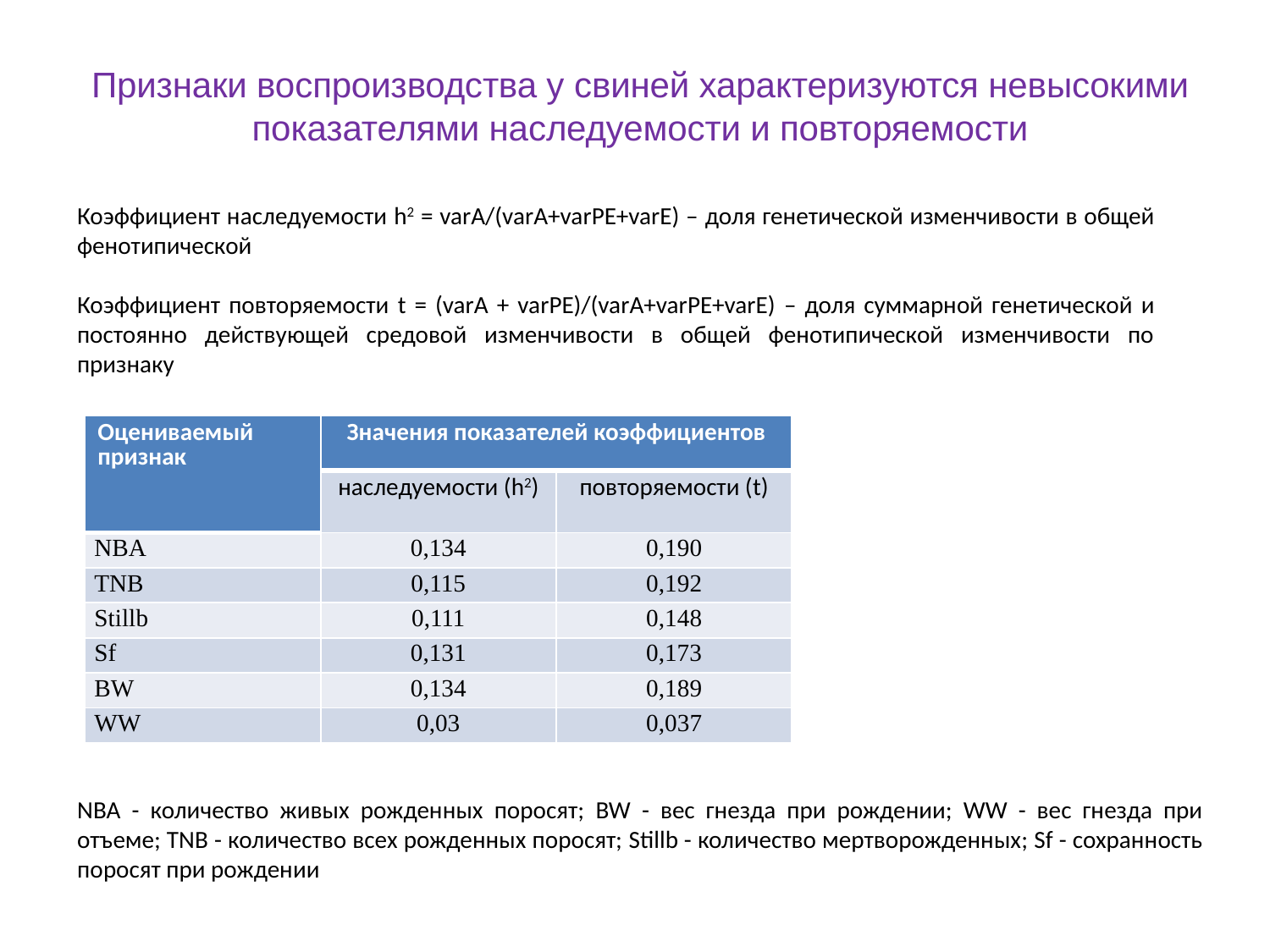

Признаки воспроизводства у свиней характеризуются невысокими показателями наследуемости и повторяемости
Коэффициент наследуемости h2 = varA/(varA+varPE+varE) – доля генетической изменчивости в общей фенотипической

Коэффициент повторяемости t = (varA + varPE)/(varA+varPE+varE) – доля суммарной генетической и постоянно действующей средовой изменчивости в общей фенотипической изменчивости по признаку

| Оцениваемый признак | Значения показателей коэффициентов |  |
| --- | --- | --- |
|  | наследуемости (h2) | повторяемости (t) |
| NBA | 0,134 | 0,190 |
| TNB | 0,115 | 0,192 |
| Stillb | 0,111 | 0,148 |
| Sf | 0,131 | 0,173 |
| BW | 0,134 | 0,189 |
| WW | 0,03 | 0,037 |
NBA - количество живых рожденных поросят; BW - вес гнезда при рождении; WW - вес гнезда при отъеме; TNB - количество всех рожденных поросят; Stillb - количество мертворожденных; Sf - сохранность поросят при рождении